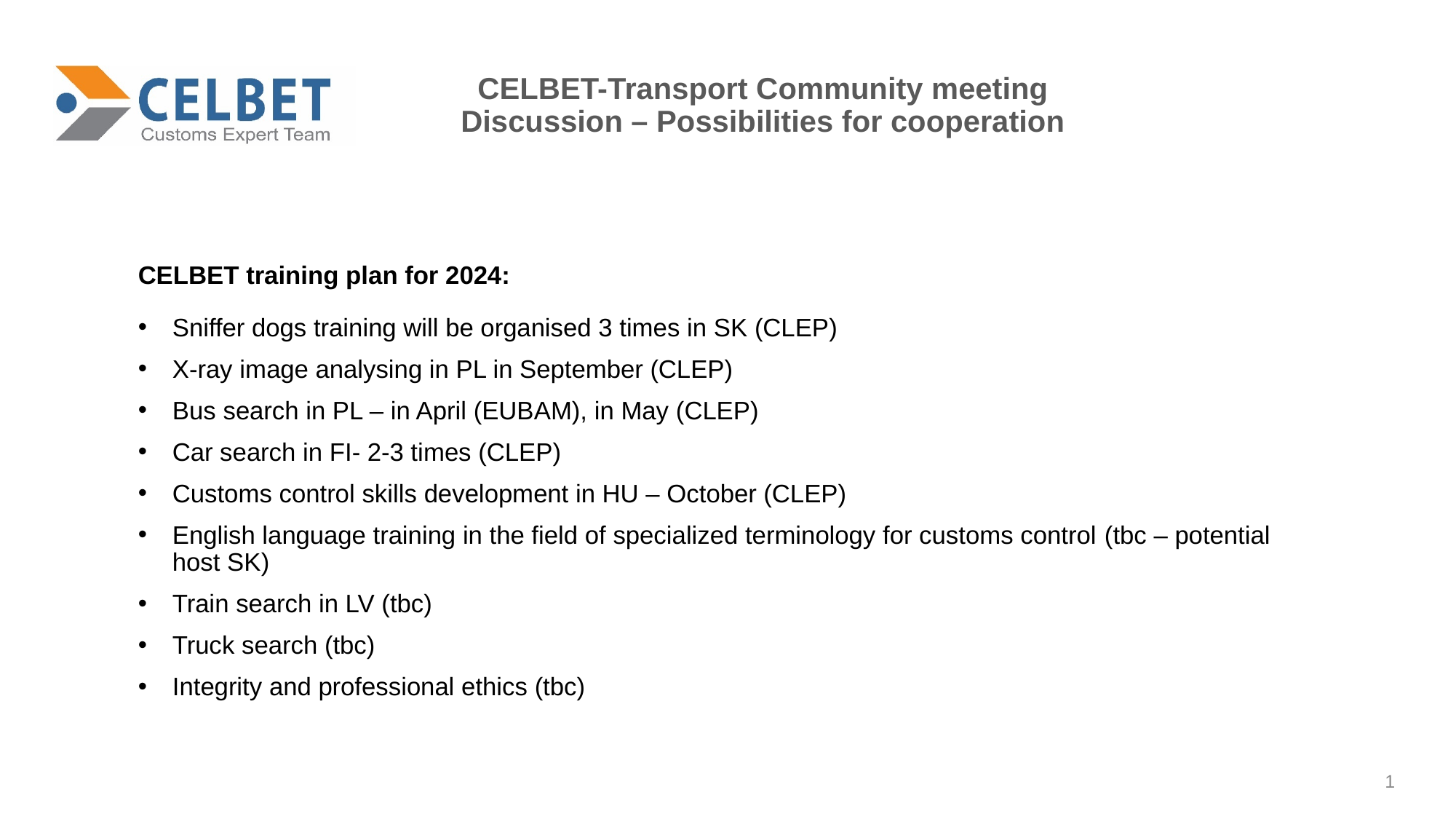

# CELBET-Transport Community meeting Discussion – Possibilities for cooperation
CELBET training plan for 2024:
Sniffer dogs training will be organised 3 times in SK (CLEP)
X-ray image analysing in PL in September (CLEP)
Bus search in PL – in April (EUBAM), in May (CLEP)
Car search in FI- 2-3 times (CLEP)
Customs control skills development in HU – October (CLEP)
English language training in the field of specialized terminology for customs control (tbc – potential host SK)
Train search in LV (tbc)
Truck search (tbc)
Integrity and professional ethics (tbc)

1